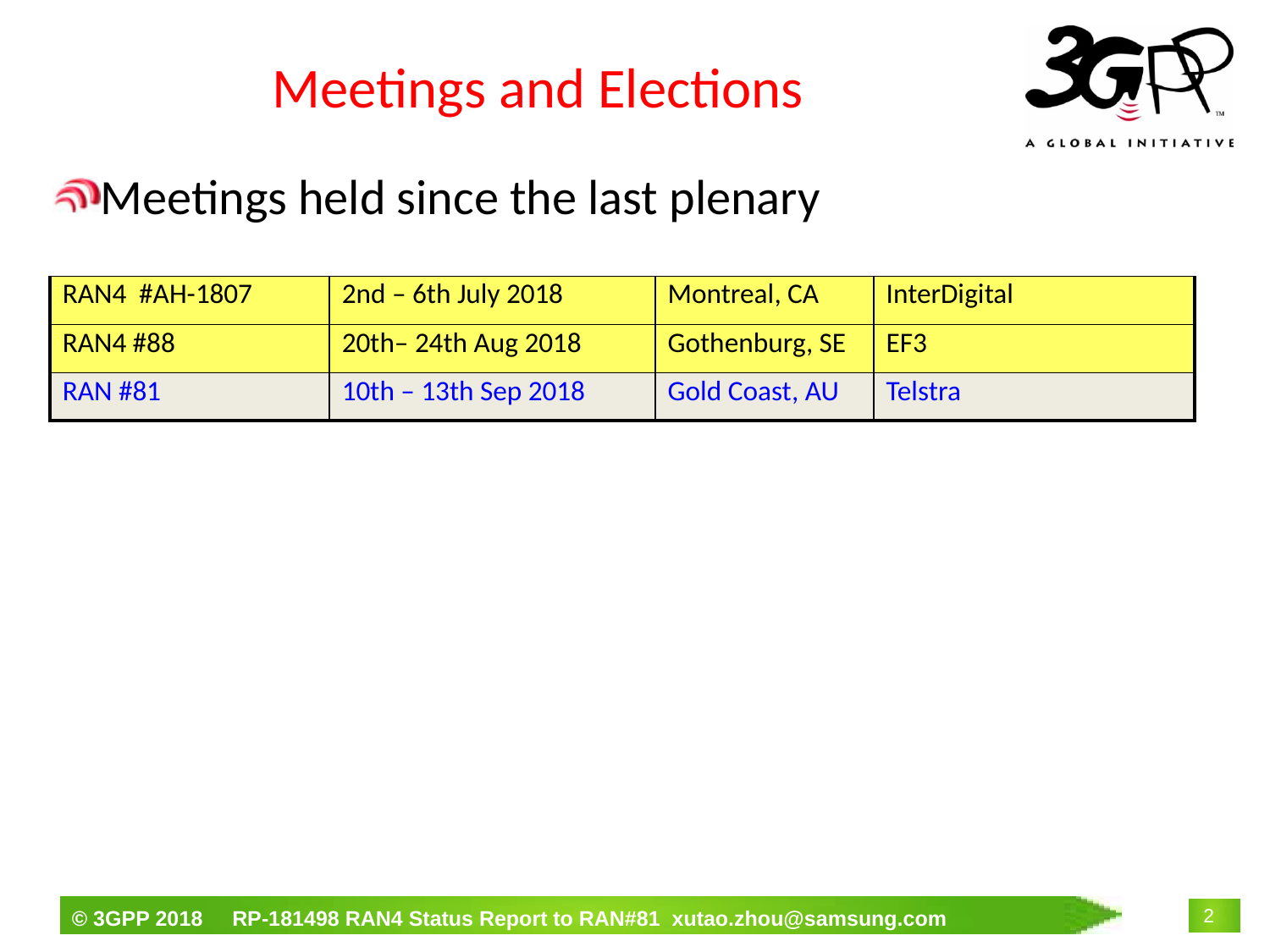

# Meetings and Elections
Meetings held since the last plenary

| RAN4 #AH-1807 | 2nd – 6th July 2018 | Montreal, CA | InterDigital |
| --- | --- | --- | --- |
| RAN4 #88 | 20th– 24th Aug 2018 | Gothenburg, SE | EF3 |
| RAN #81 | 10th – 13th Sep 2018 | Gold Coast, AU | Telstra |